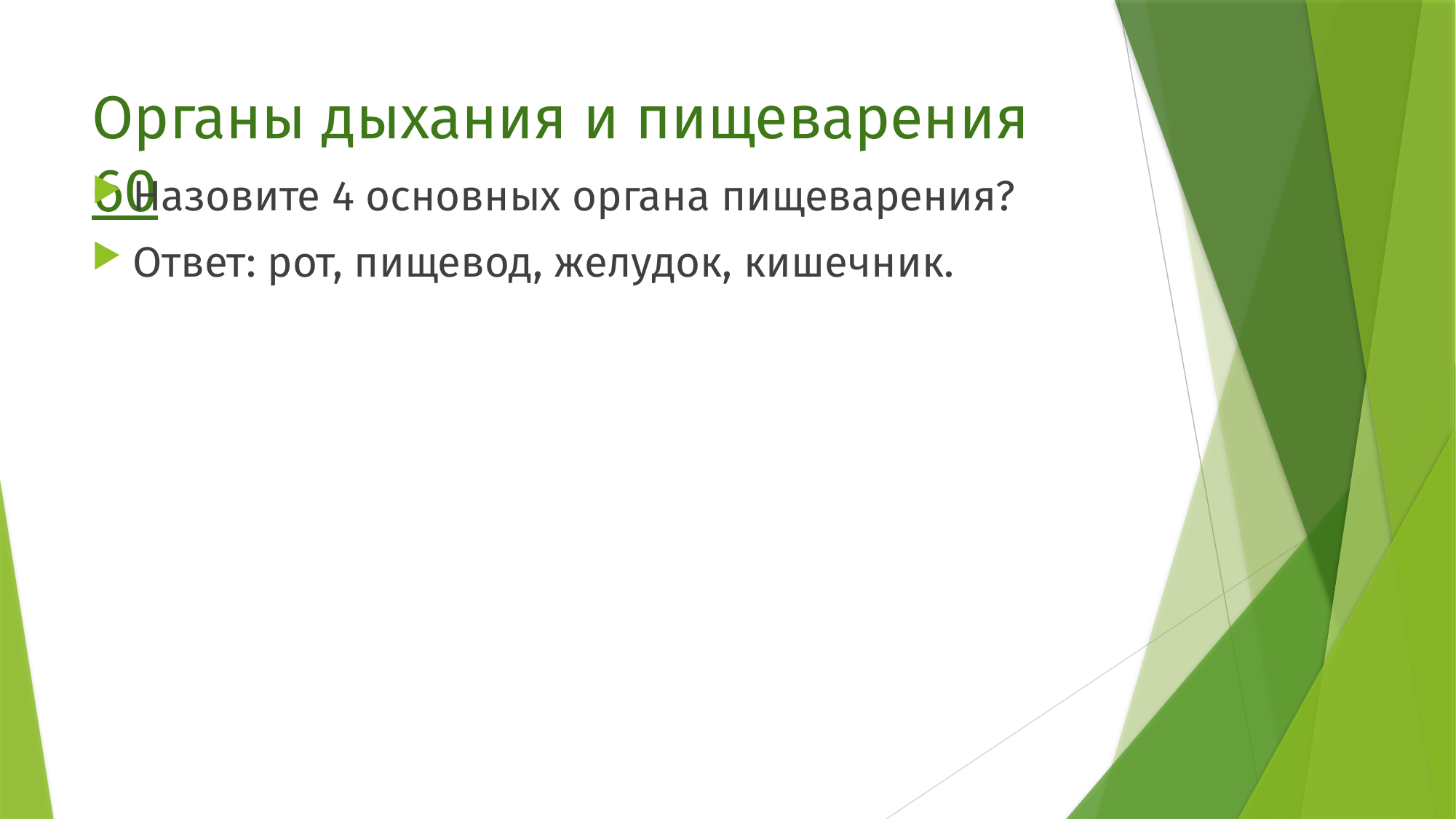

# Органы дыхания и пищеварения  60
Назовите 4 основных органа пищеварения?
Ответ: рот, пищевод, желудок, кишечник.